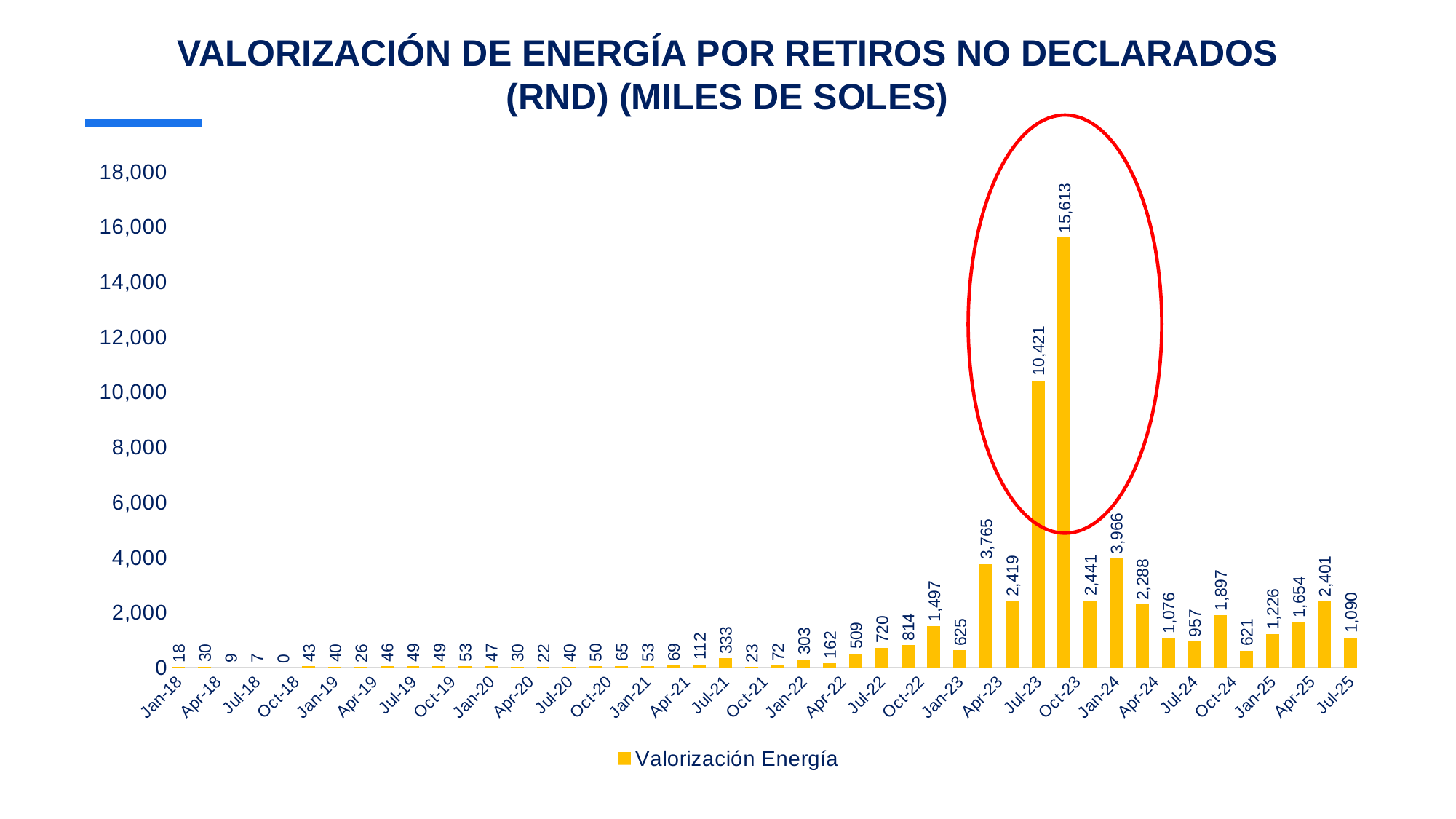

VALORIZACIÓN DE ENERGÍA POR RETIROS NO DECLARADOS (RND) (MILES DE SOLES)

### Chart

| Category | Valorización Energía |
|---|---|
| 43101 | 17.991532339881303 |
| 43160 | 30.2432495077954 |
| 43221 | 9.2002533896613 |
| 43282 | 7.4704313081362 |
| 43344 | 0.0 |
| 43405 | 43.18306562876119 |
| 43466 | 39.696448350405596 |
| 43525 | 26.053512496553797 |
| 43586 | 46.359673025772 |
| 43647 | 49.172631251717995 |
| 43709 | 48.985020209007196 |
| 43770 | 52.785179982221 |
| 43831 | 47.3993024927401 |
| 43891 | 29.778914174757 |
| 43952 | 22.0584556565942 |
| 44013 | 40.4257452087337 |
| 44075 | 49.6164352656588 |
| 44136 | 65.1947608226047 |
| 44197 | 53.1014533063966 |
| 44256 | 69.4376021832194 |
| 44317 | 111.54023206960989 |
| 44378 | 332.94255999296104 |
| 44440 | 22.6988019173409 |
| 44501 | 71.75966496839291 |
| 44562 | 302.67788 |
| 44621 | 162.367442300709 |
| 44682 | 509.3376002167965 |
| 44743 | 719.62046 |
| 44805 | 813.64537 |
| 44866 | 1497.37093 |
| 44927 | 624.5606 |
| 44986 | 3765.482647552556 |
| 45047 | 2419.2283651684384 |
| 45108 | 10420.583715531053 |
| 45170 | 15612.89107 |
| 45231 | 2440.5884300000002 |
| 45292 | 3966.018608041795 |
| 45352 | 2288.1618802545668 |
| 45413 | 1075.797643085036 |
| 45474 | 957.4044399999999 |
| 45536 | 1897.0045967871226 |
| 45597 | 620.9148547831292 |
| 45658 | 1226.2468526137945 |
| 45717 | 1654.1055152634294 |
| 45778 | 2400.851479557218 |
| 45839 | 1089.8322 |